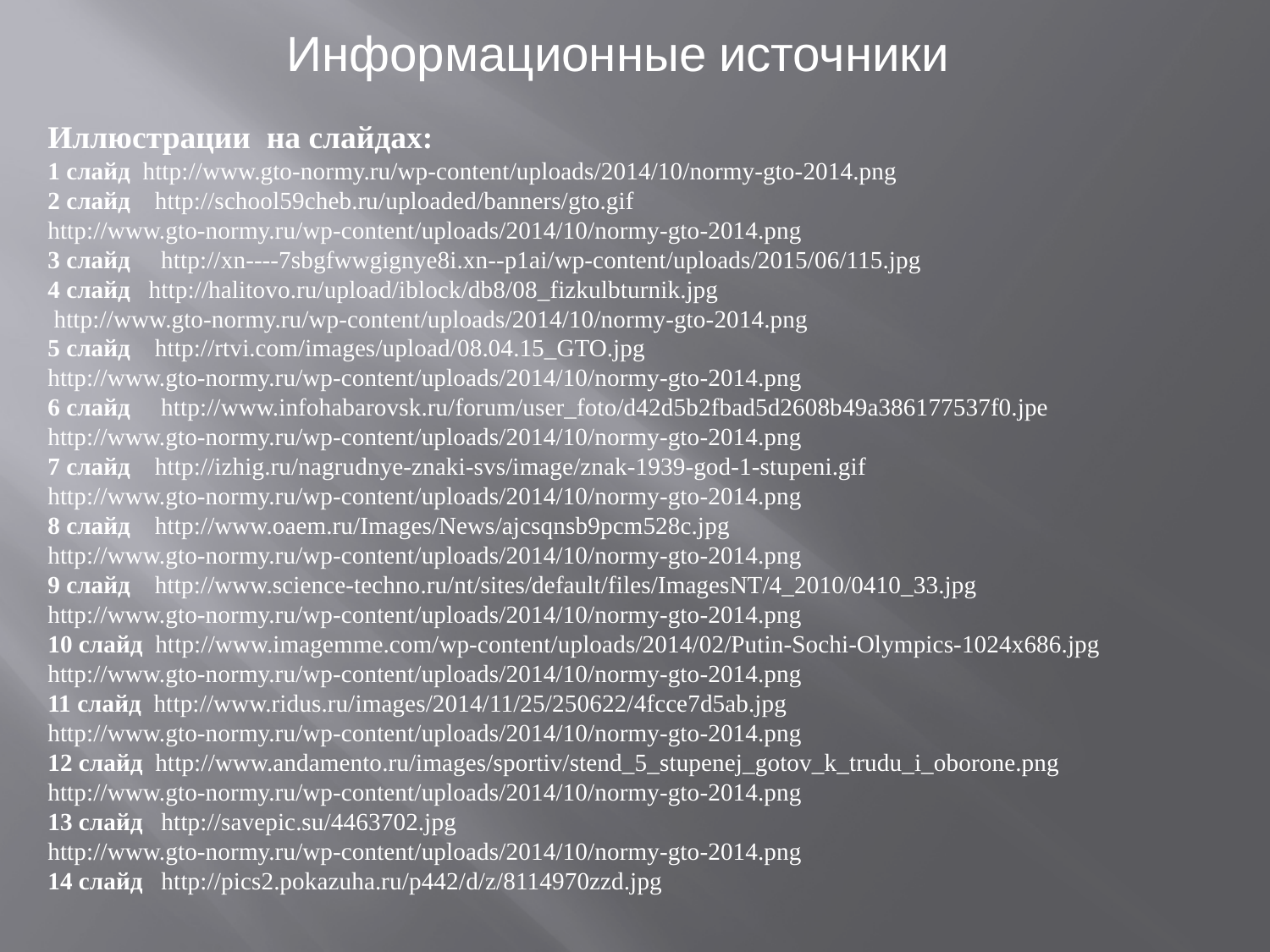

Информационные источники
Иллюстрации  на слайдах:
1 слайд  http://www.gto-normy.ru/wp-content/uploads/2014/10/normy-gto-2014.png
2 слайд    http://school59cheb.ru/uploaded/banners/gto.gif
http://www.gto-normy.ru/wp-content/uploads/2014/10/normy-gto-2014.png
3 слайд     http://xn----7sbgfwwgignye8i.xn--p1ai/wp-content/uploads/2015/06/115.jpg
4 слайд   http://halitovo.ru/upload/iblock/db8/08_fizkulbturnik.jpg
 http://www.gto-normy.ru/wp-content/uploads/2014/10/normy-gto-2014.png
5 слайд    http://rtvi.com/images/upload/08.04.15_GTO.jpg
http://www.gto-normy.ru/wp-content/uploads/2014/10/normy-gto-2014.png
6 слайд     http://www.infohabarovsk.ru/forum/user_foto/d42d5b2fbad5d2608b49a386177537f0.jpe
http://www.gto-normy.ru/wp-content/uploads/2014/10/normy-gto-2014.png
7 слайд    http://izhig.ru/nagrudnye-znaki-svs/image/znak-1939-god-1-stupeni.gif
http://www.gto-normy.ru/wp-content/uploads/2014/10/normy-gto-2014.png
8 слайд    http://www.oaem.ru/Images/News/ajcsqnsb9pcm528c.jpg
http://www.gto-normy.ru/wp-content/uploads/2014/10/normy-gto-2014.png
9 слайд    http://www.science-techno.ru/nt/sites/default/files/ImagesNT/4_2010/0410_33.jpg
http://www.gto-normy.ru/wp-content/uploads/2014/10/normy-gto-2014.png
10 слайд  http://www.imagemme.com/wp-content/uploads/2014/02/Putin-Sochi-Olympics-1024x686.jpg
http://www.gto-normy.ru/wp-content/uploads/2014/10/normy-gto-2014.png
11 слайд  http://www.ridus.ru/images/2014/11/25/250622/4fcce7d5ab.jpg
http://www.gto-normy.ru/wp-content/uploads/2014/10/normy-gto-2014.png
12 слайд  http://www.andamento.ru/images/sportiv/stend_5_stupenej_gotov_k_trudu_i_oborone.png
http://www.gto-normy.ru/wp-content/uploads/2014/10/normy-gto-2014.png
13 слайд   http://savepic.su/4463702.jpg
http://www.gto-normy.ru/wp-content/uploads/2014/10/normy-gto-2014.png
14 слайд   http://pics2.pokazuha.ru/p442/d/z/8114970zzd.jpg